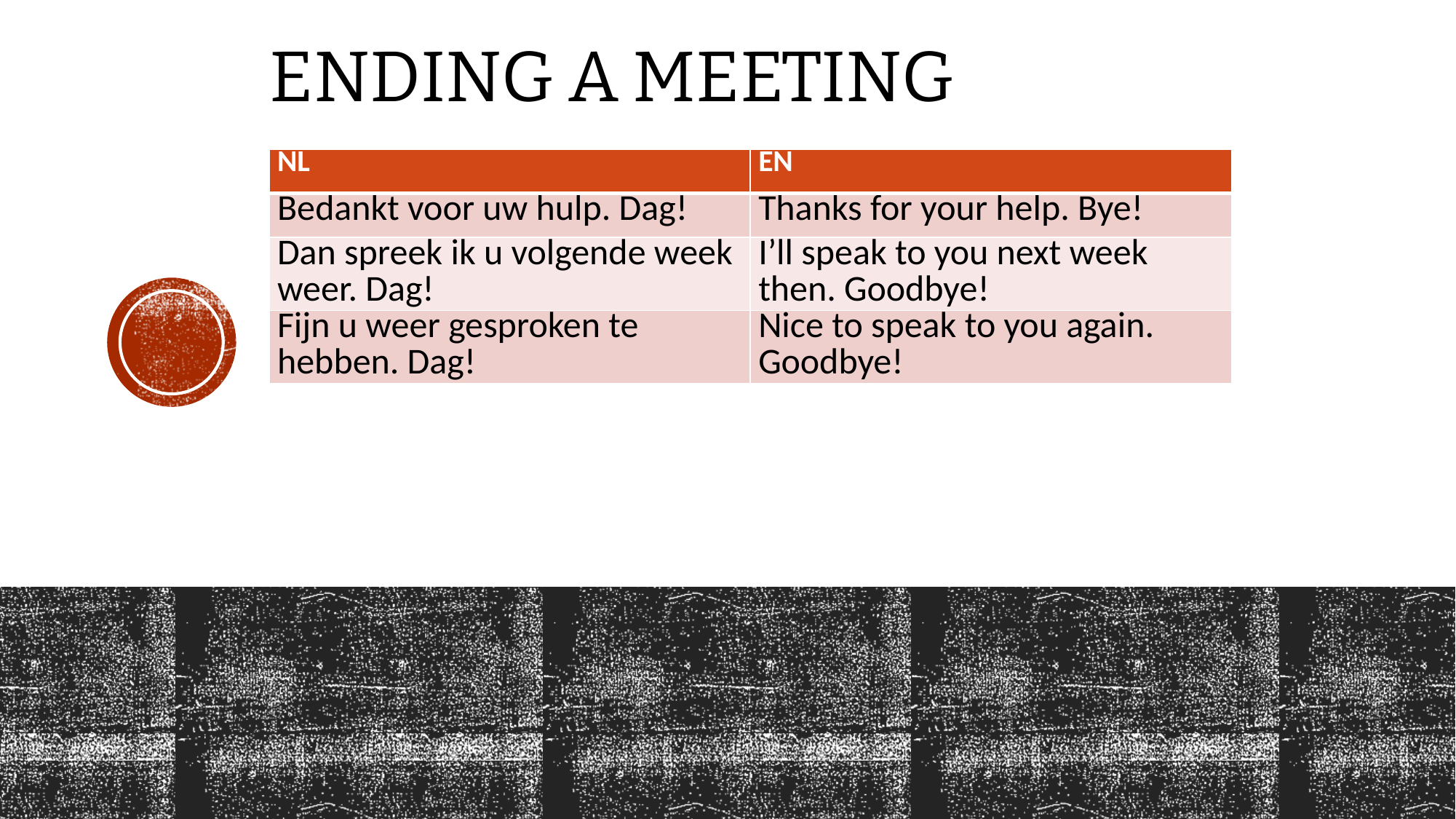

# Ending a meeting

| NL | EN |
| --- | --- |
| Bedankt voor uw hulp. Dag! | Thanks for your help. Bye! |
| Dan spreek ik u volgende week weer. Dag! | I’ll speak to you next week then. Goodbye! |
| Fijn u weer gesproken te hebben. Dag! | Nice to speak to you again. Goodbye! |